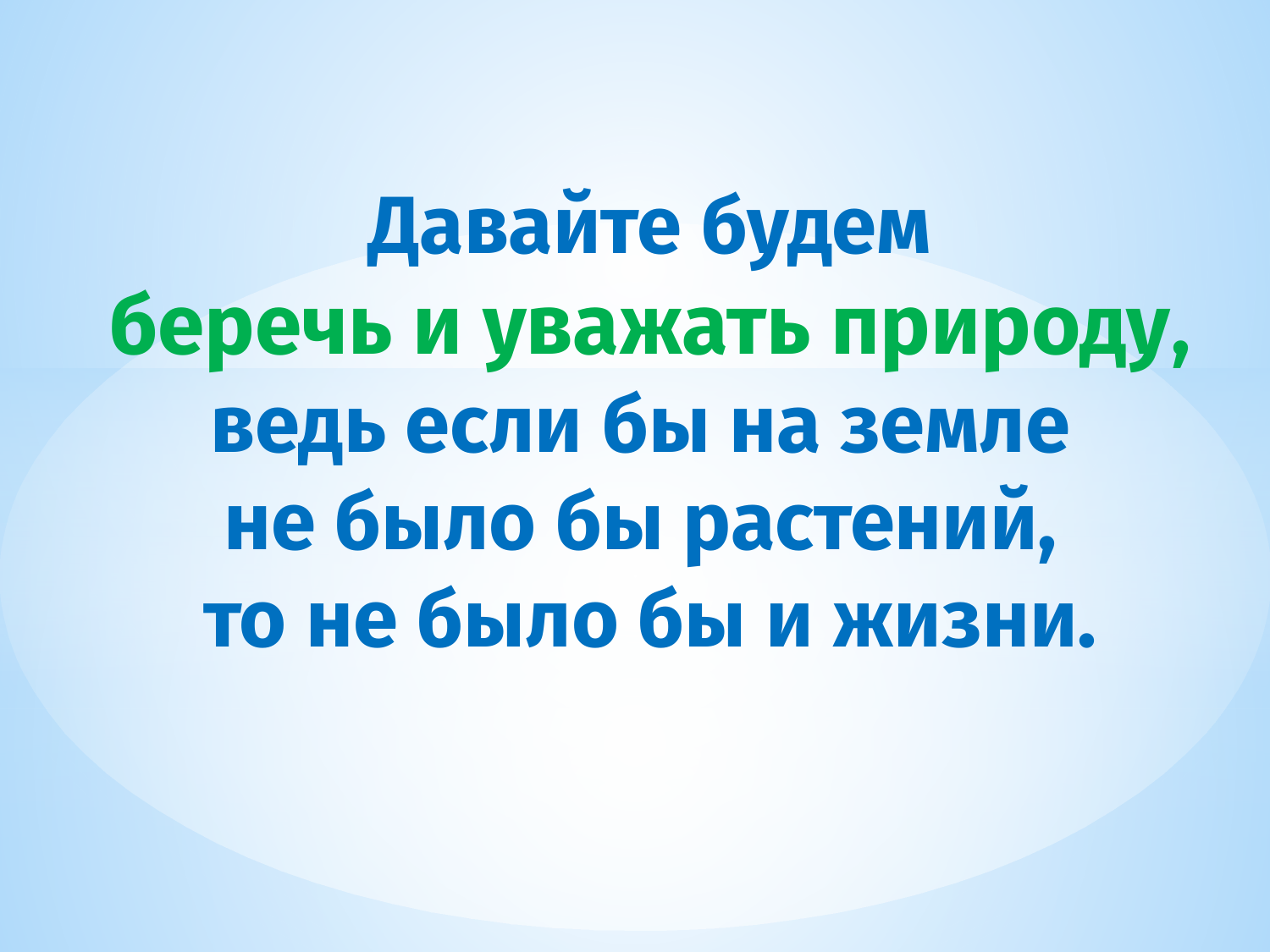

# Давайте будем беречь и уважать природу, ведь если бы на земле не было бы растений, то не было бы и жизни.